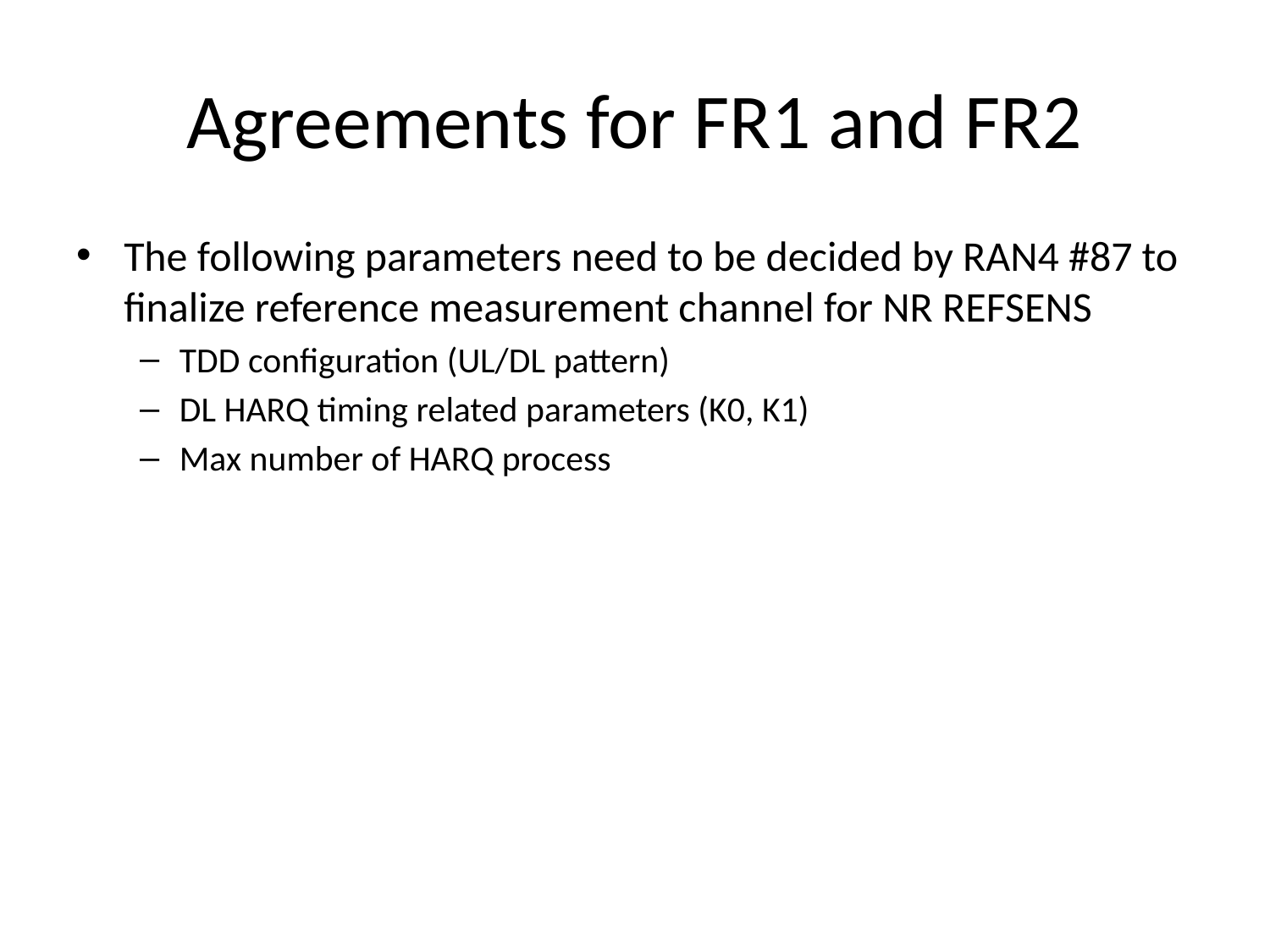

# Agreements for FR1 and FR2
The following parameters need to be decided by RAN4 #87 to finalize reference measurement channel for NR REFSENS
TDD configuration (UL/DL pattern)
DL HARQ timing related parameters (K0, K1)
Max number of HARQ process